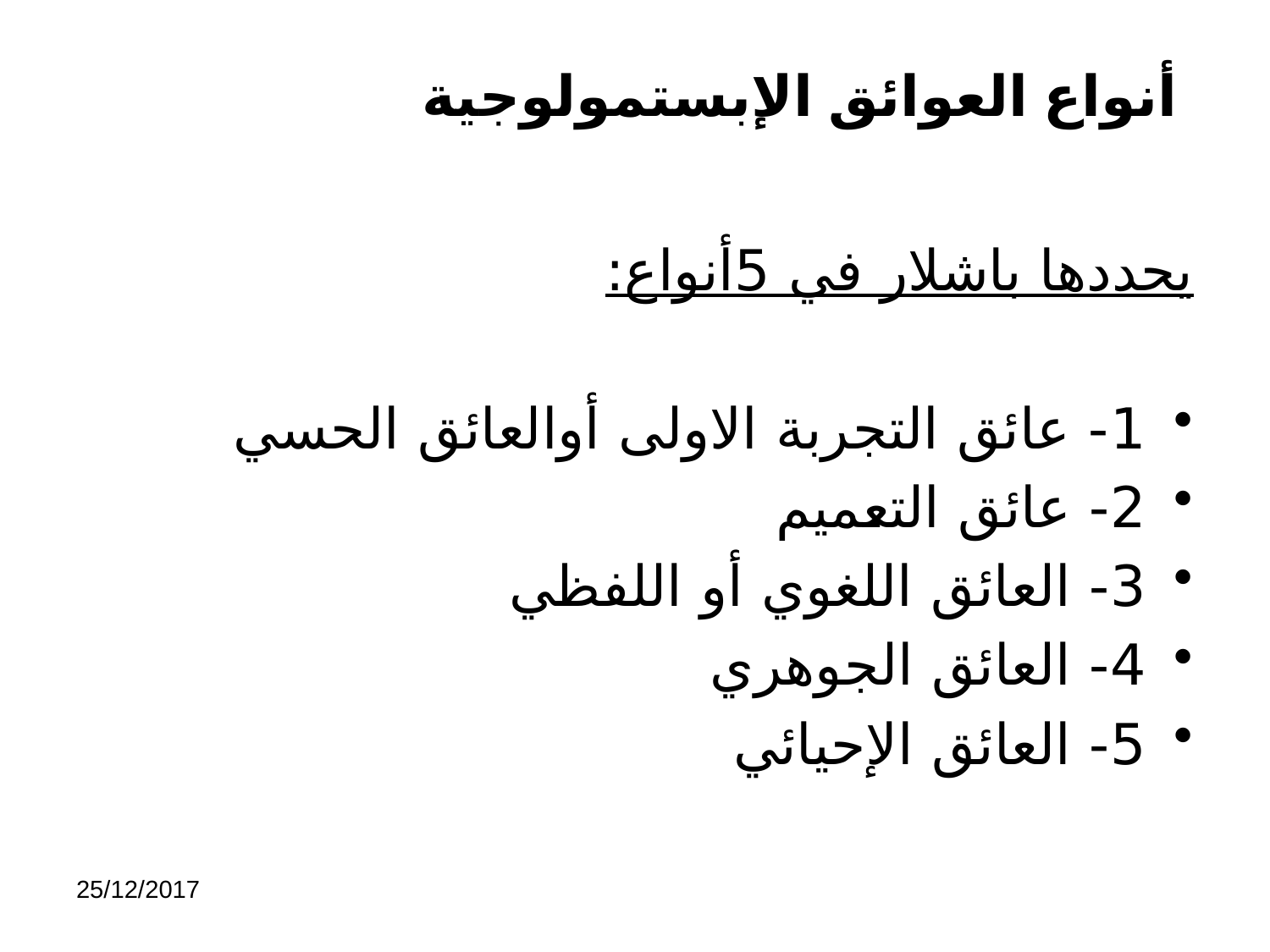

# أنواع العوائق الإبستمولوجية

يحددها باشلار في 5أنواع:

1- عائق التجربة الاولى أوالعائق الحسي
2- عائق التعميم
3- العائق اللغوي أو اللفظي
4- العائق الجوهري
5- العائق الإحيائي

25/12/2017